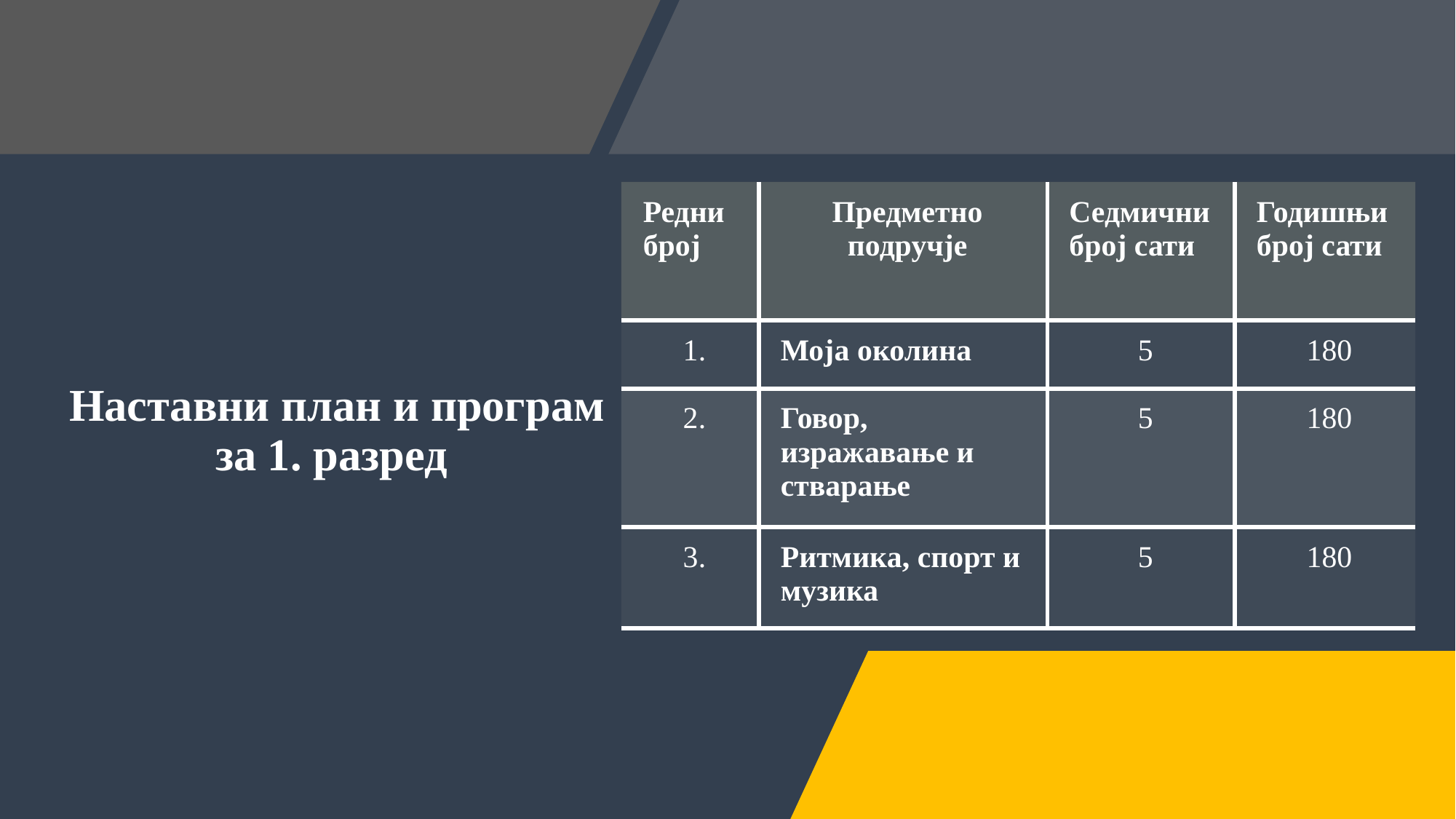

| Редни број | Предметно подручје | Седмични број сати | Годишњи број сати |
| --- | --- | --- | --- |
| 1. | Моја околина | 5 | 180 |
| 2. | Говор, изражавање и стварање | 5 | 180 |
| 3. | Ритмика, спорт и музика | 5 | 180 |
# Наставни план и програм за 1. разред